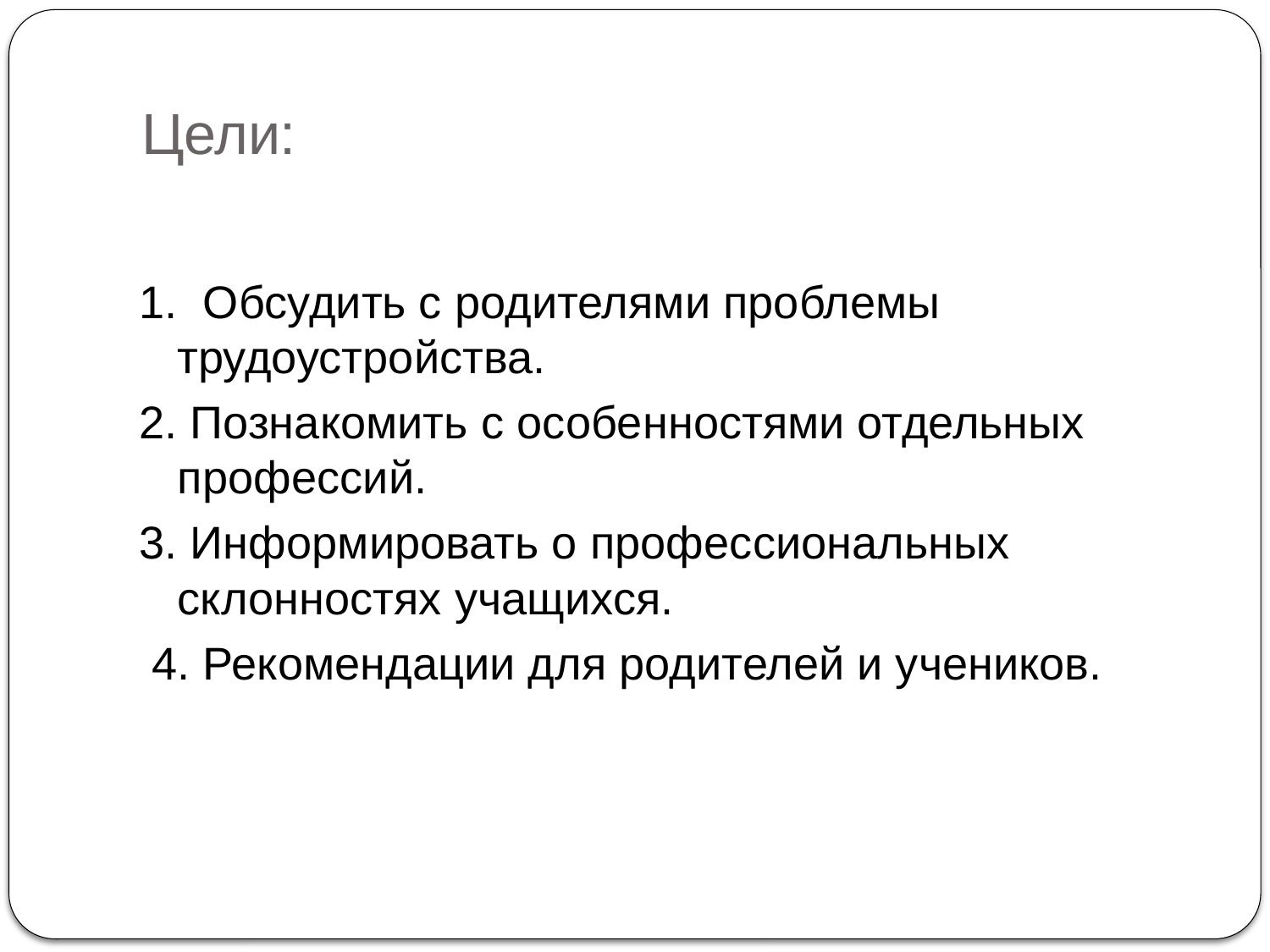

# Цели:

1.  Обсудить с родителями проблемы трудоустройства.
2. Познакомить с особенностями отдельных профессий.
3. Информировать о профессиональных склонностях учащихся.
 4. Рекомендации для родителей и учеников.